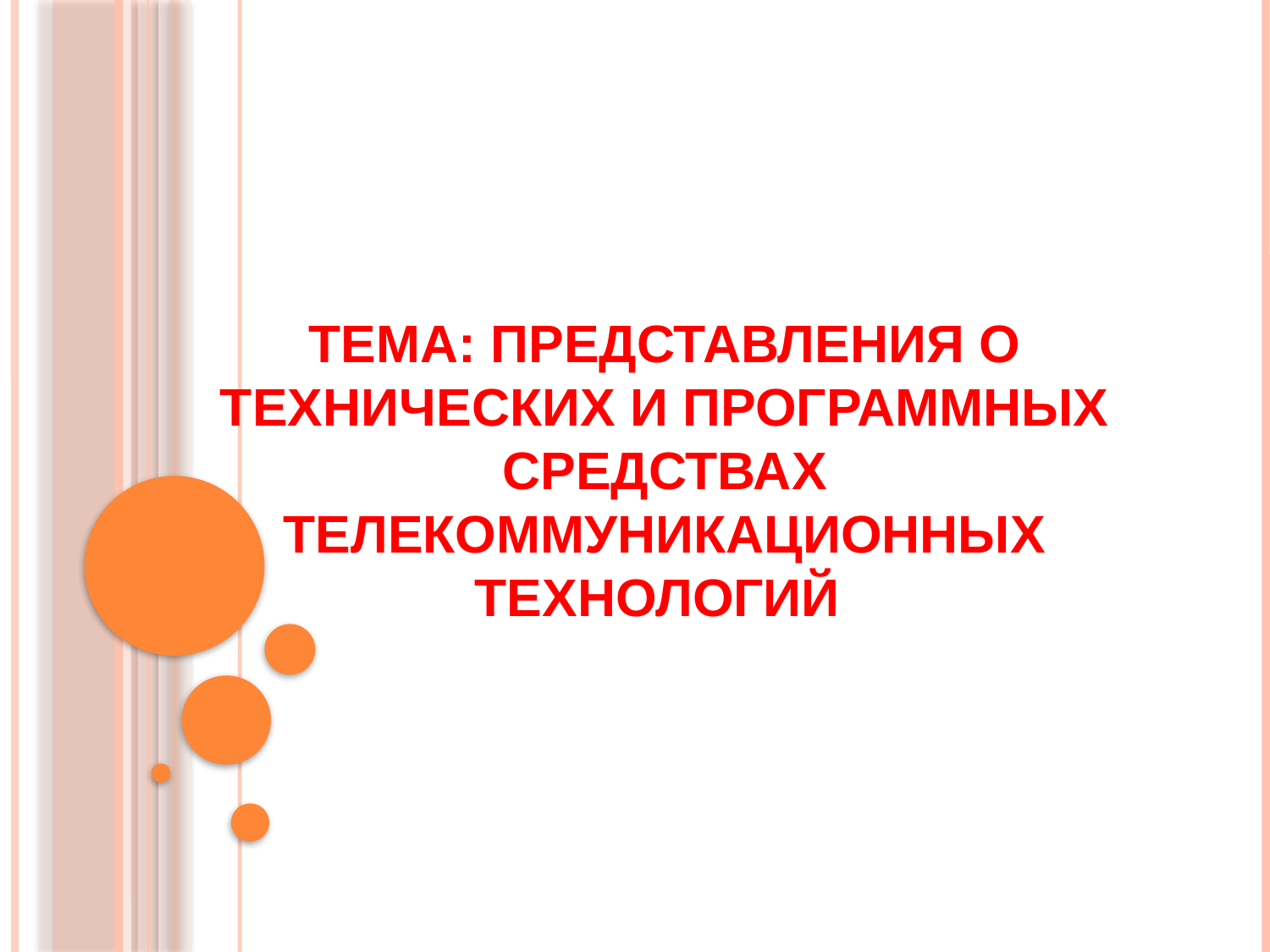

# Тема: Представления о технических и программных средствах телекоммуникационных технологий